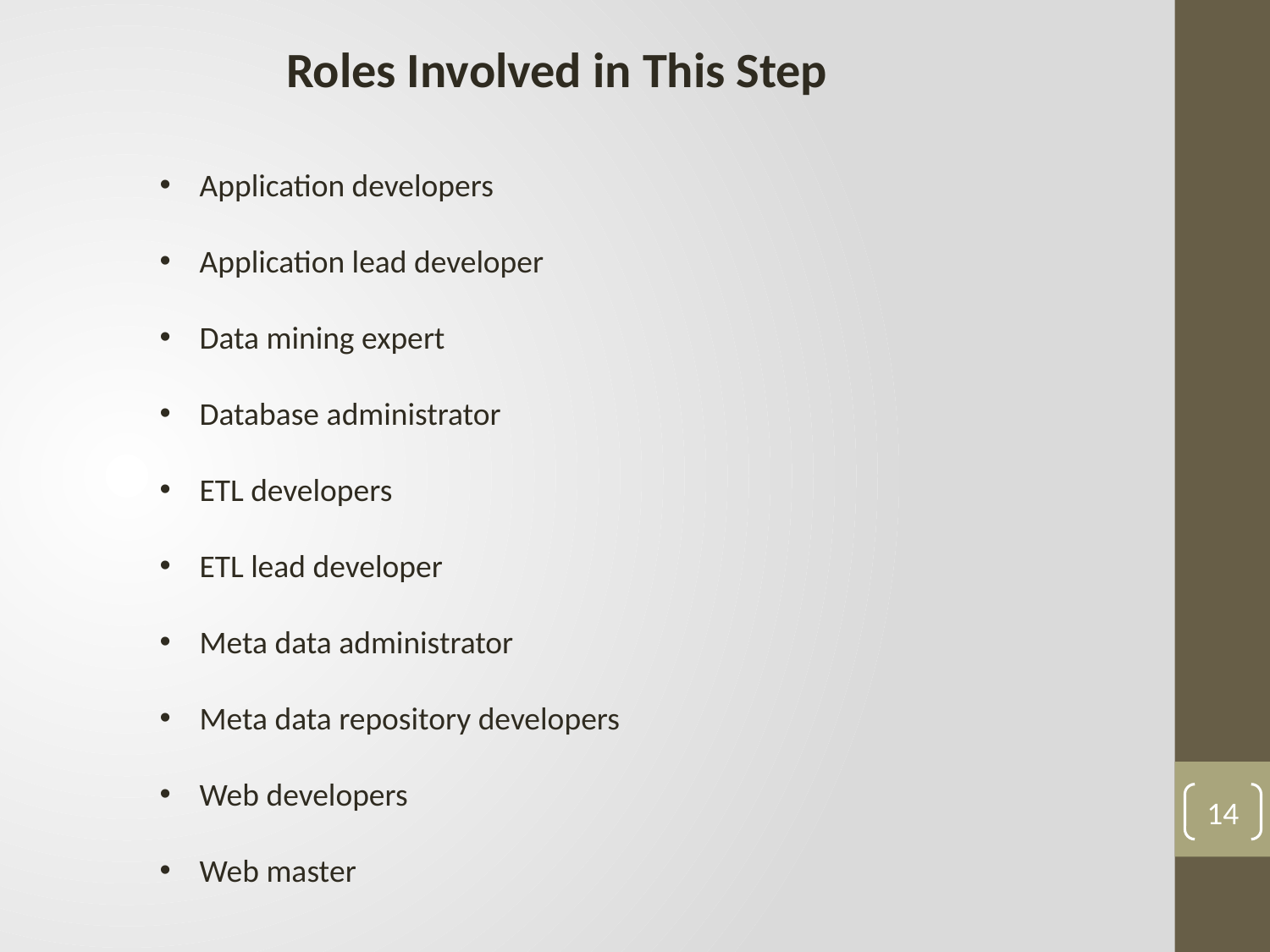

Roles Involved in This Step
Application developers

Application lead developer

Data mining expert

Database administrator

ETL developers

ETL lead developer

Meta data administrator

Meta data repository developers

Web developers

Web master
14